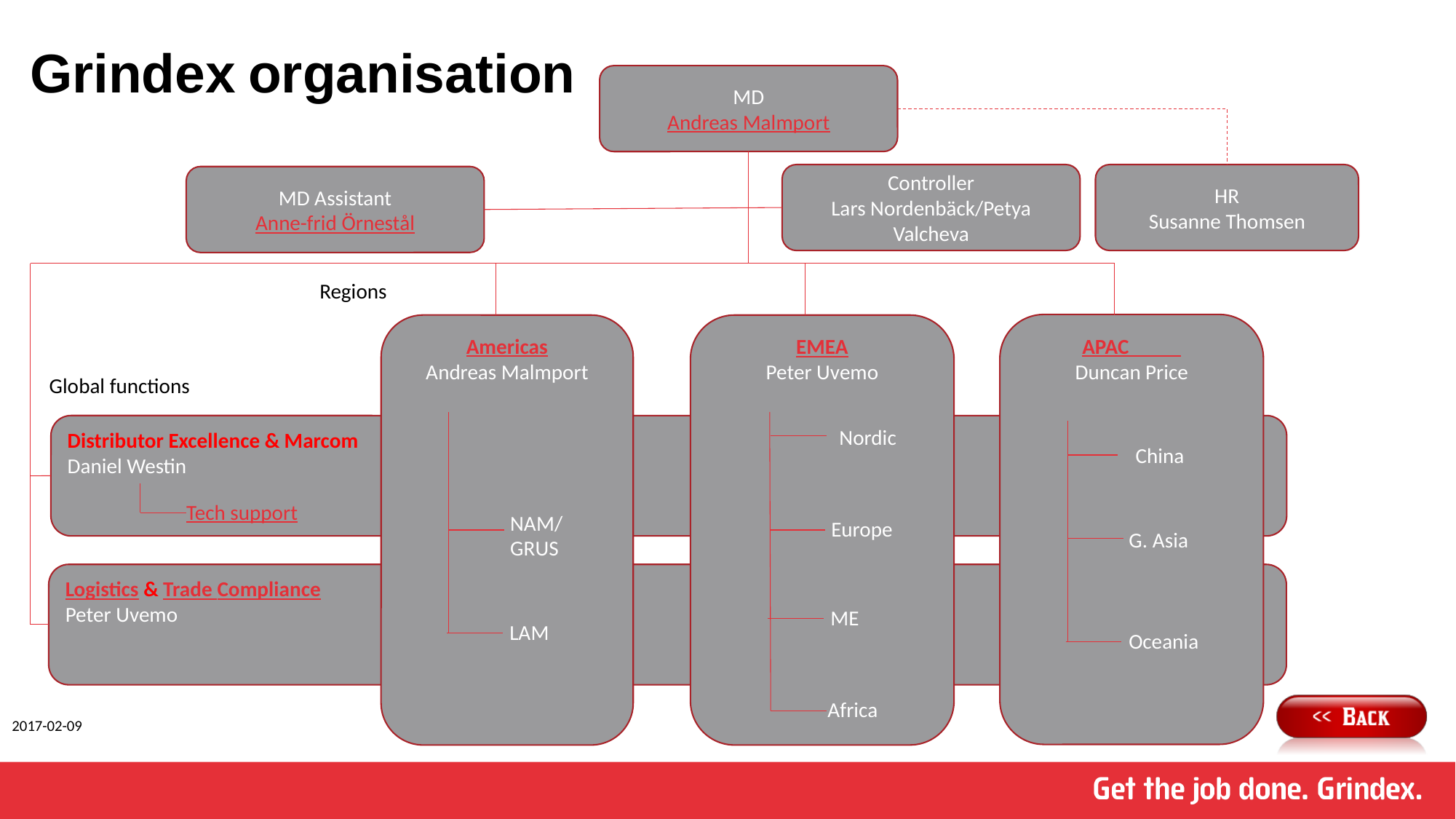

# Grindex organisation
MD
Andreas Malmport
Controller
Lars Nordenbäck/Petya Valcheva
HR
Susanne Thomsen
MD Assistant
Anne-frid Örnestål
Regions
APAC
Duncan Price
Americas
Andreas Malmport
EMEA
Peter Uvemo
Global functions
Distributor Excellence & Marcom
Daniel Westin
Nordic
China
Tech support
NAM/
GRUS
Europe
G. Asia
Logistics & Trade Compliance
Peter Uvemo
ME
LAM
Oceania
Africa
2017-02-09